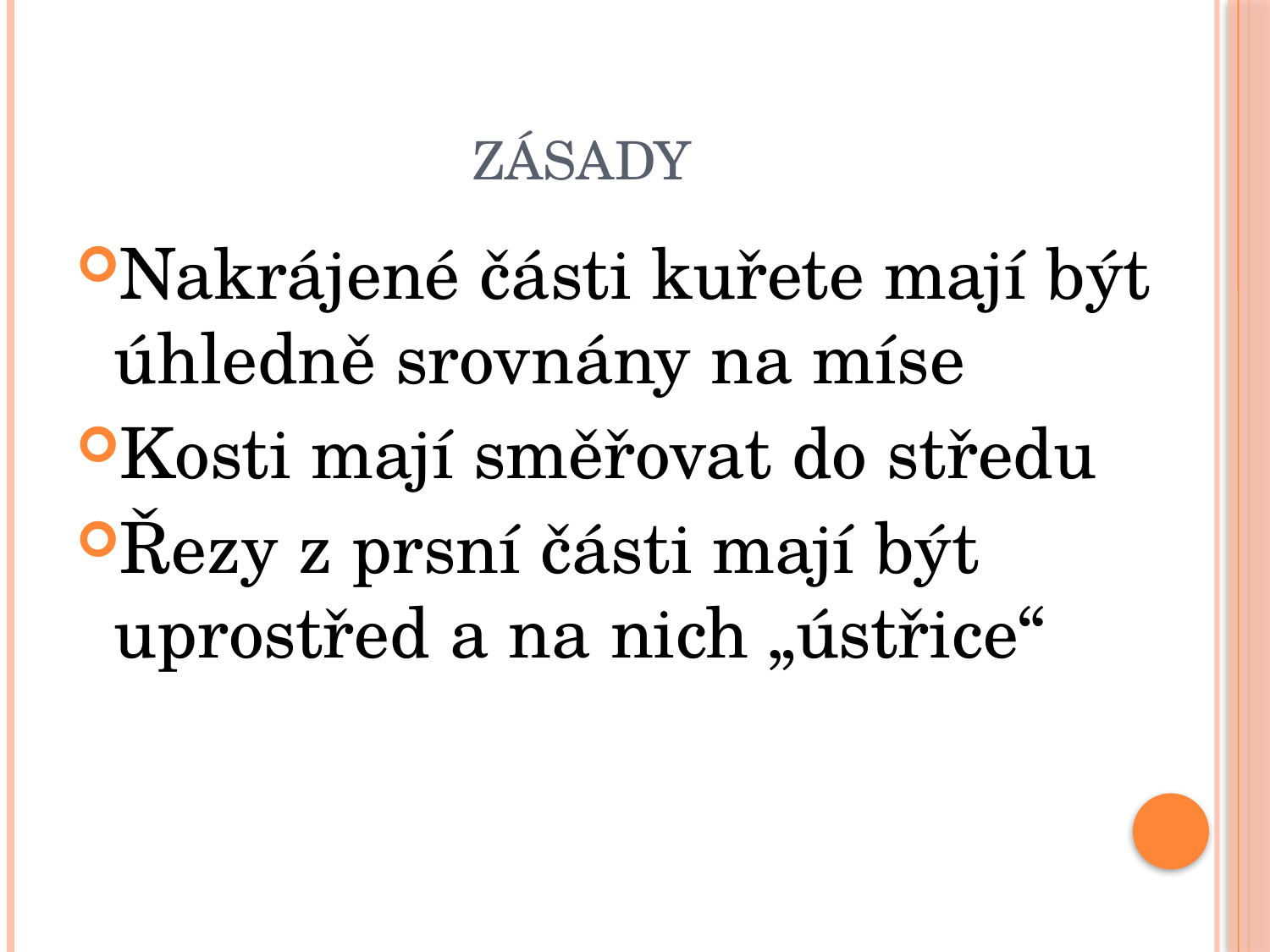

# Zásady
Nakrájené části kuřete mají být úhledně srovnány na míse
Kosti mají směřovat do středu
Řezy z prsní části mají být uprostřed a na nich „ústřice“